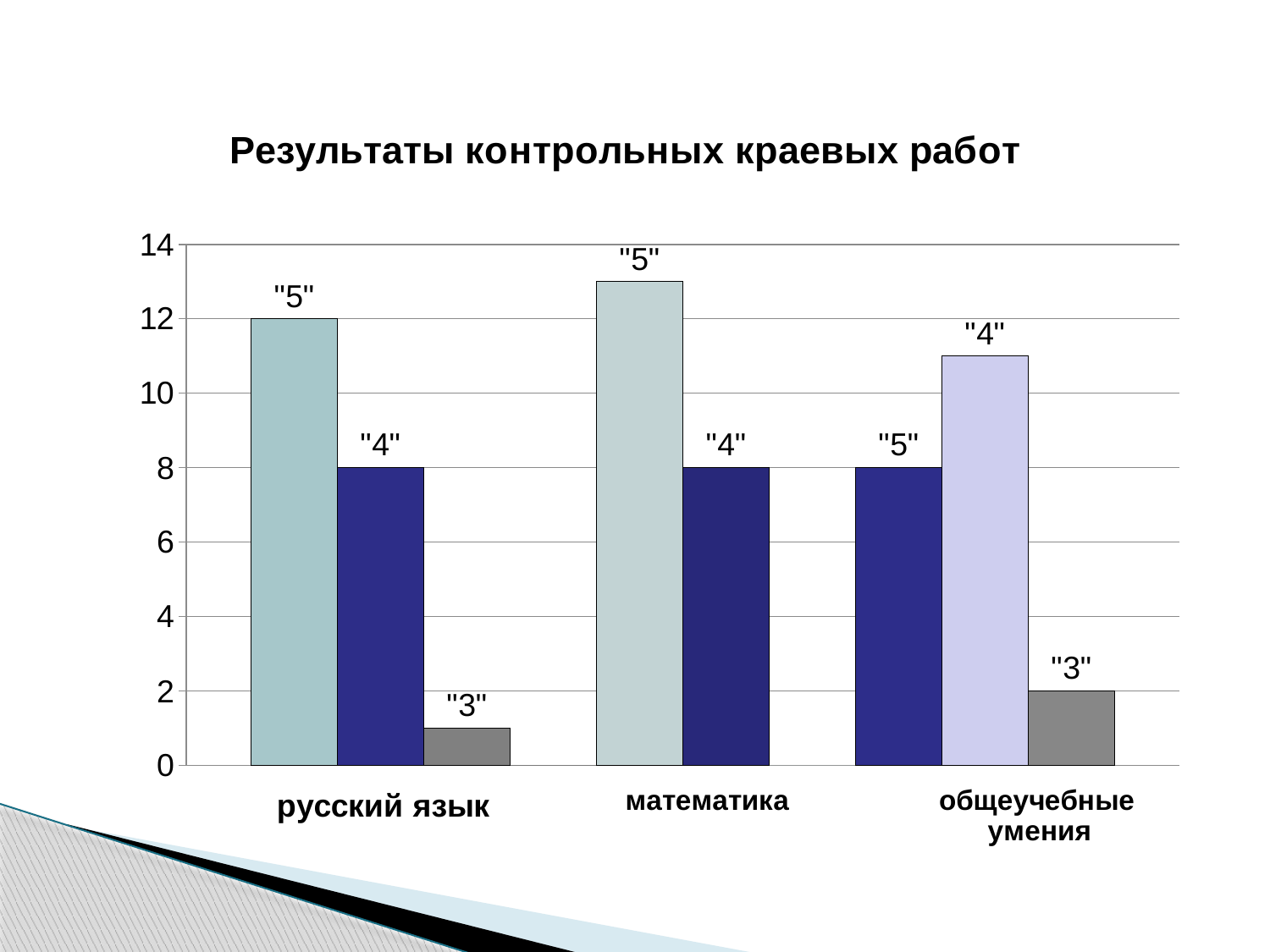

### Chart: Результаты контрольных краевых работ

| Category |  |  |  |  |  |  |  |  |  |  |
|---|---|---|---|---|---|---|---|---|---|---|
| математика | 12.0 | 8.0 | 1.0 | 0.0 | 13.0 | 8.0 | 0.0 | 8.0 | 11.0 | 2.0 |